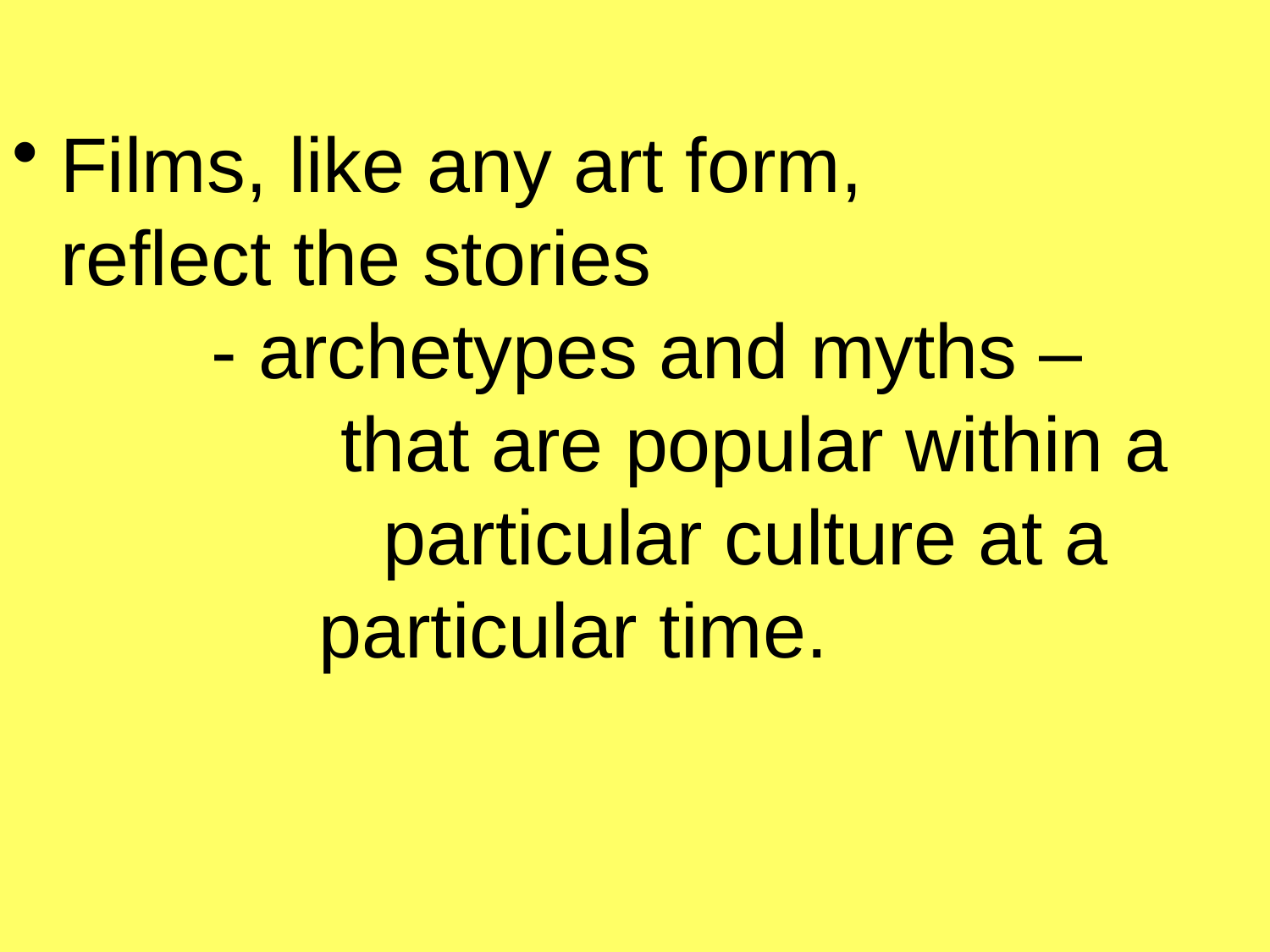

#

Films, like any art form,                   reflect the stories                                    - archetypes and myths –                      that are popular within a                    particular culture at a                   particular time.